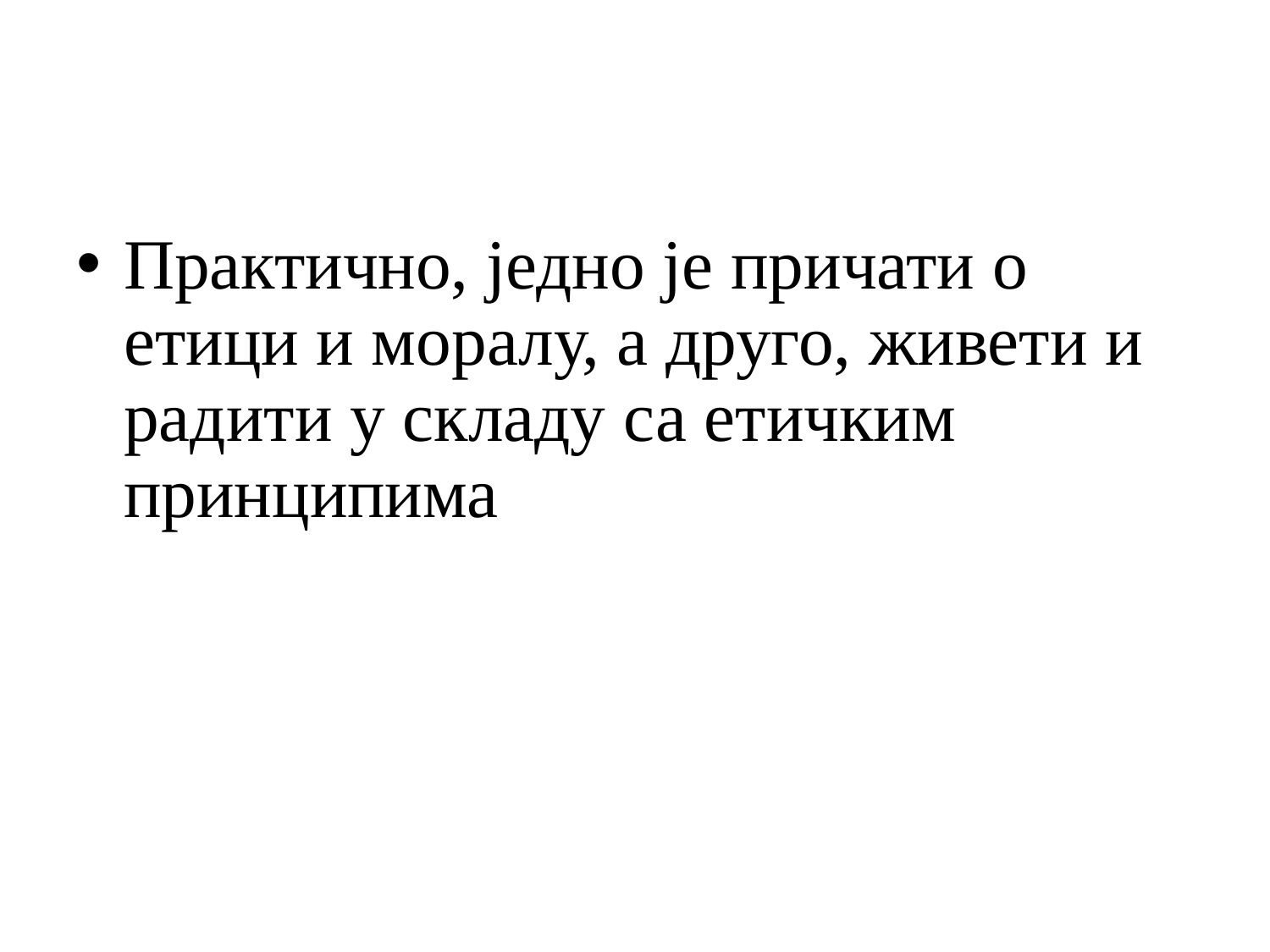

#
Практично, једно је причати о етици и моралу, а друго, живети и радити у складу са етичким принципима